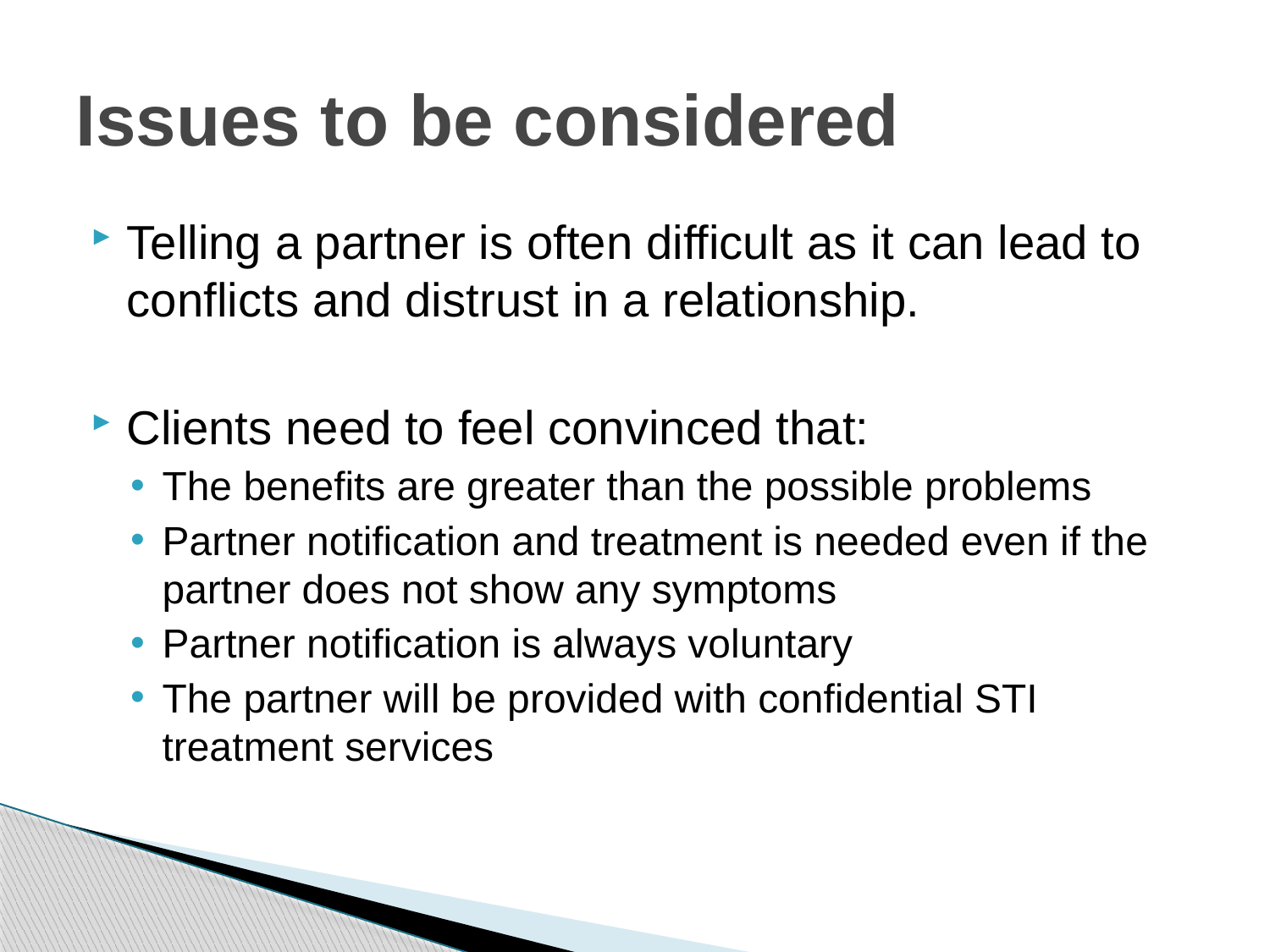

# Issues to be considered
Telling a partner is often difficult as it can lead to conflicts and distrust in a relationship.

Clients need to feel convinced that:
The benefits are greater than the possible problems
Partner notification and treatment is needed even if the partner does not show any symptoms
Partner notification is always voluntary
The partner will be provided with confidential STI treatment services